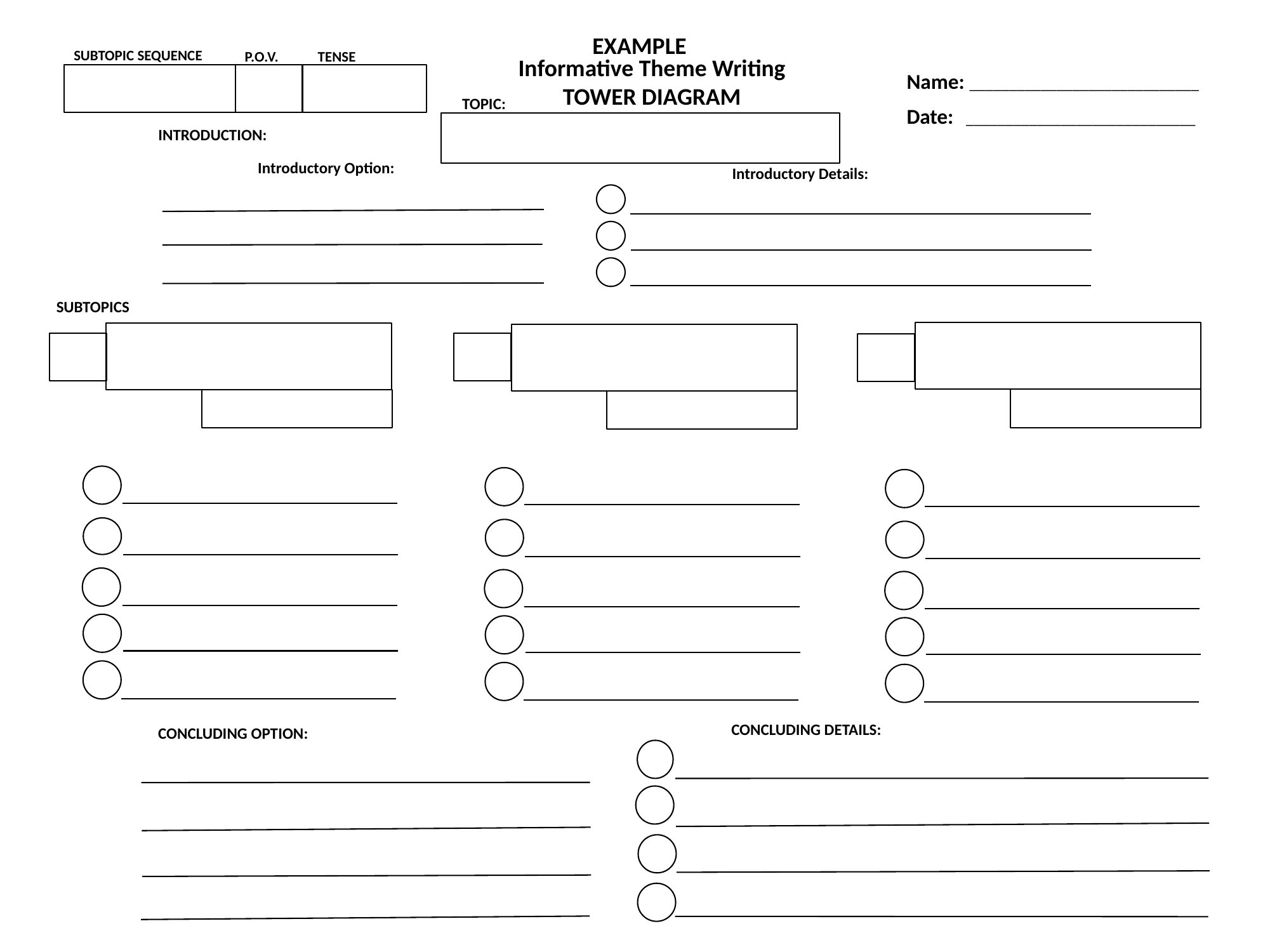

Informative Theme Writing TOWER DIAGRAM

EXAMPLE
SUBTOPIC SEQUENCE
P.O.V.
TENSE
Name: _____________________________

TOPIC:
Date:   _____________________________

INTRODUCTION:
Introductory Option:

 Introductory Details:

SUBTOPICS

        Concluding Details:

        CONCLUDING OPTION: